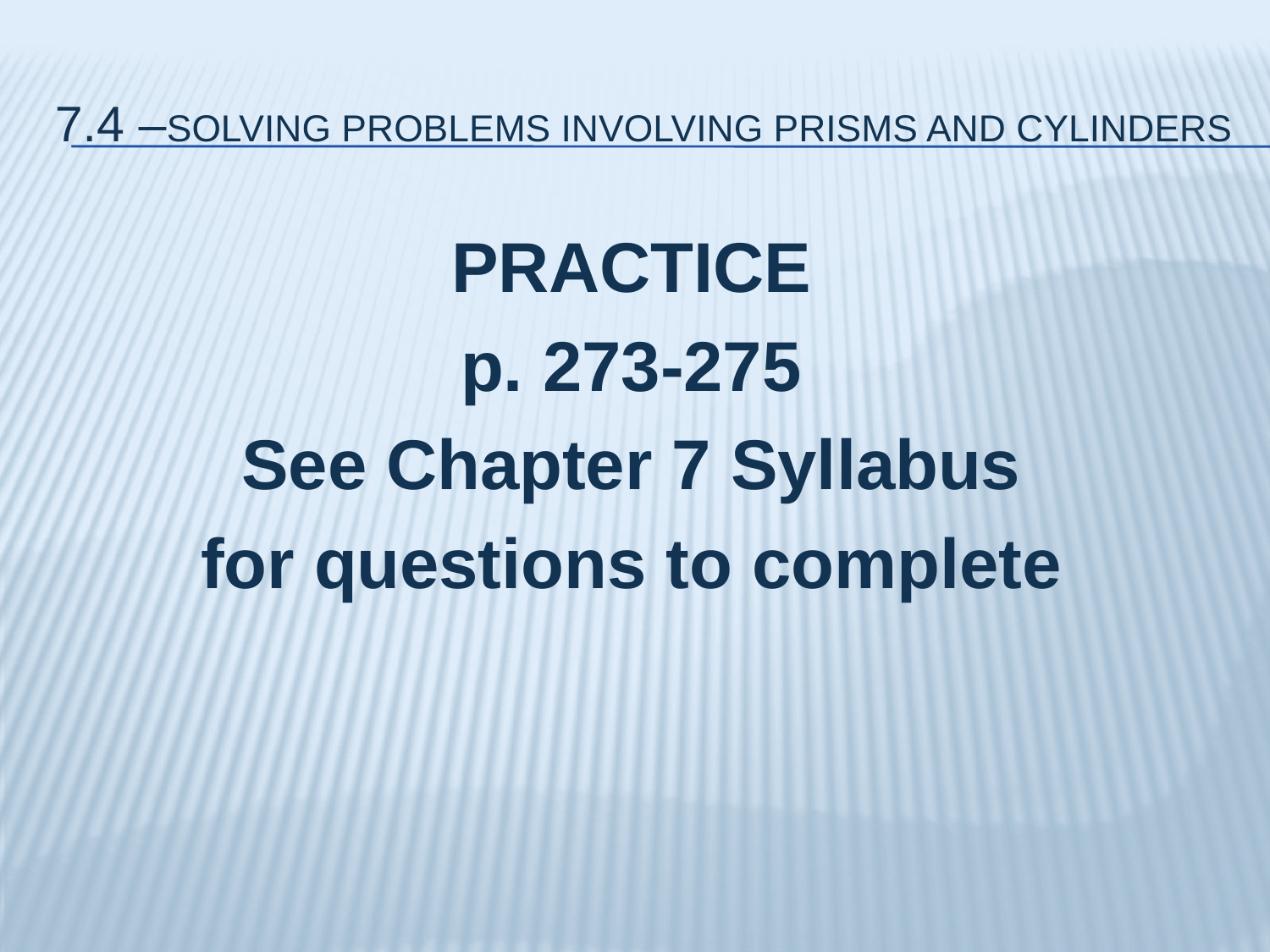

# 7.4 –solving problems involving prisms and cylinders
PRACTICE
p. 273-275
See Chapter 7 Syllabus
for questions to complete